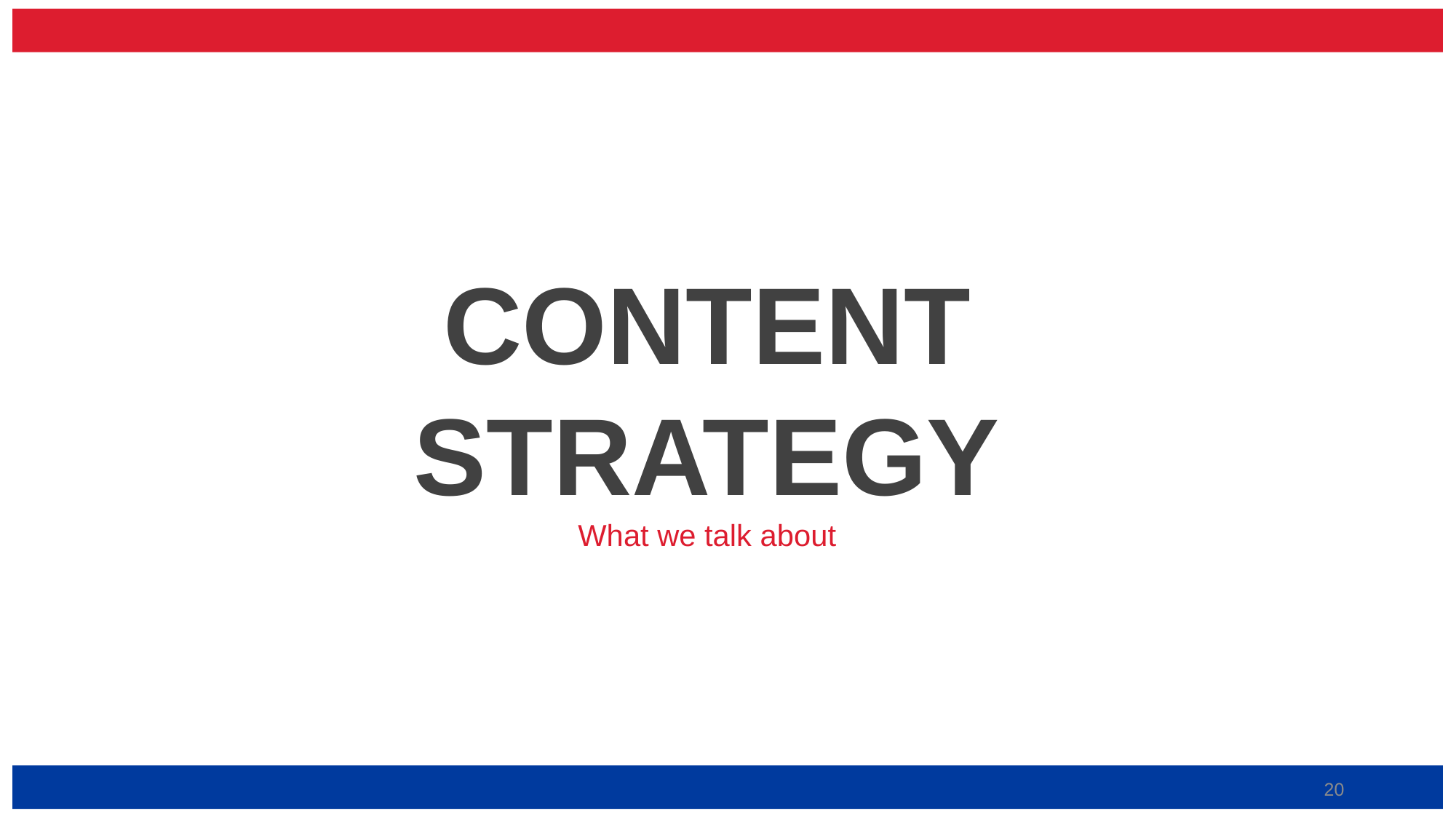

CONTENT
STRATEGY
What we talk about
20